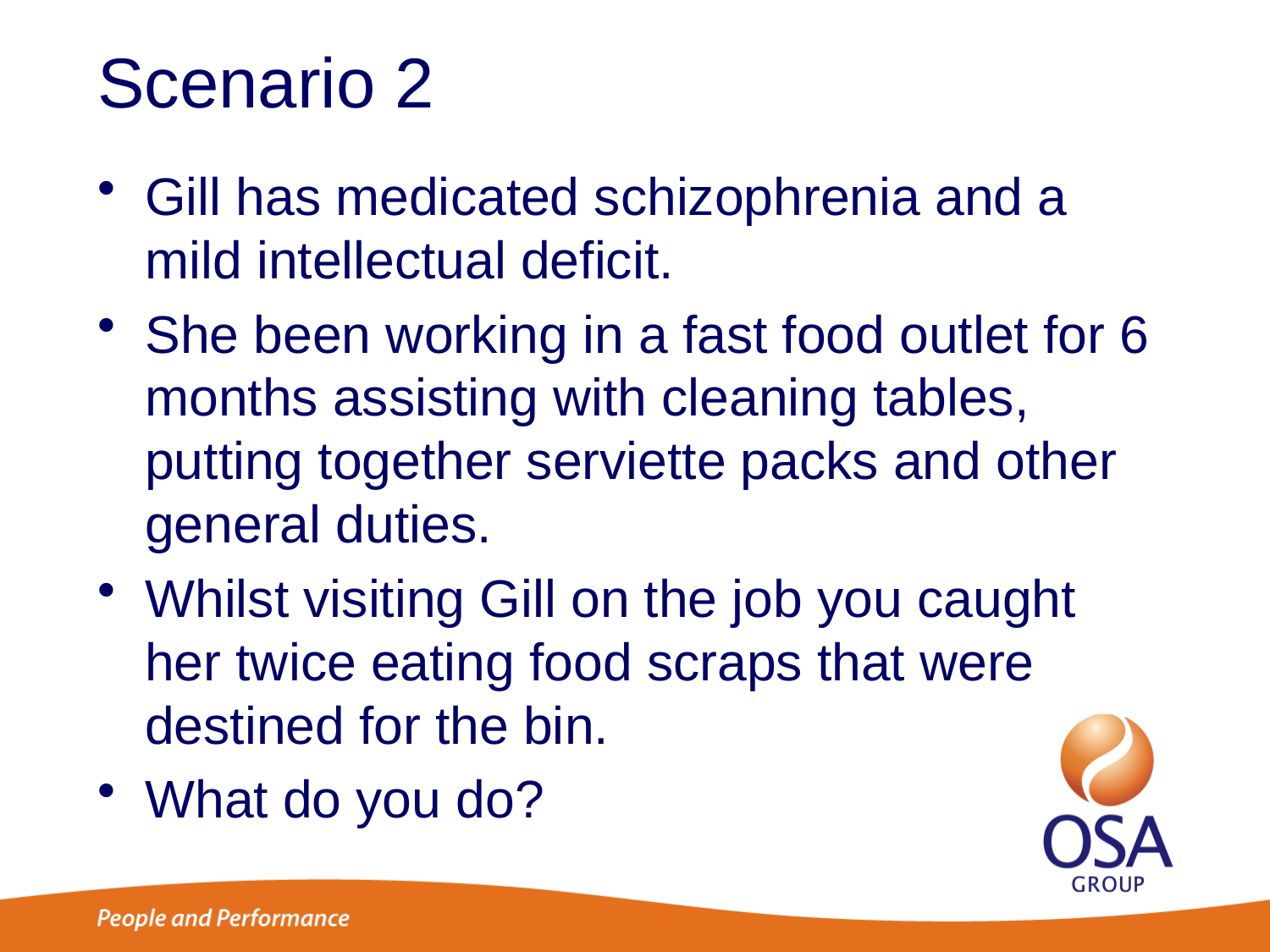

# Scenario 2
Gill has medicated schizophrenia and a mild intellectual deficit.
She been working in a fast food outlet for 6 months assisting with cleaning tables, putting together serviette packs and other general duties.
Whilst visiting Gill on the job you caught her twice eating food scraps that were destined for the bin.
What do you do?